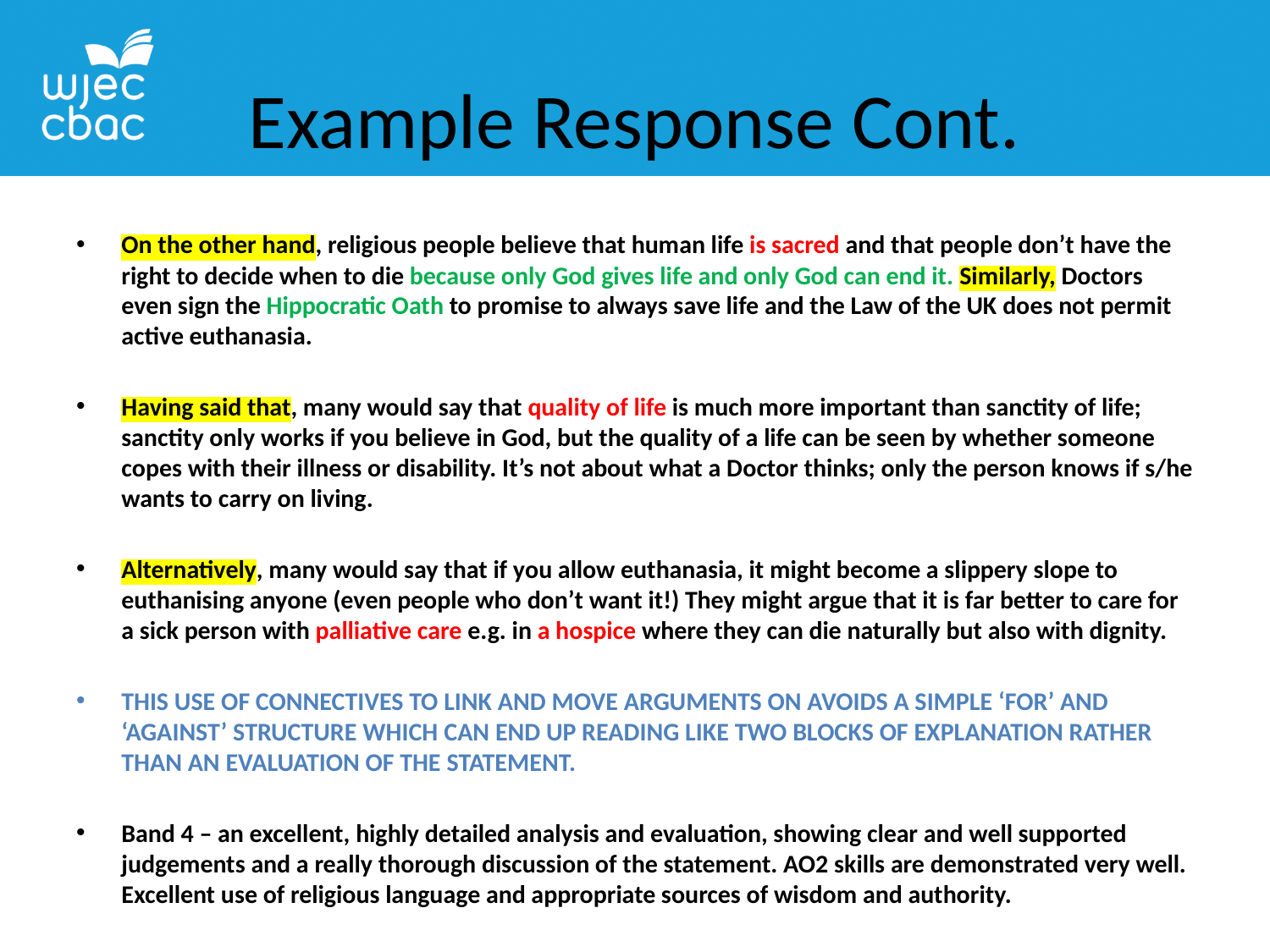

# Example Response Cont.
On the other hand, religious people believe that human life is sacred and that people don’t have the right to decide when to die because only God gives life and only God can end it. Similarly, Doctors even sign the Hippocratic Oath to promise to always save life and the Law of the UK does not permit active euthanasia.

Having said that, many would say that quality of life is much more important than sanctity of life; sanctity only works if you believe in God, but the quality of a life can be seen by whether someone copes with their illness or disability. It’s not about what a Doctor thinks; only the person knows if s/he wants to carry on living.

Alternatively, many would say that if you allow euthanasia, it might become a slippery slope to euthanising anyone (even people who don’t want it!) They might argue that it is far better to care for a sick person with palliative care e.g. in a hospice where they can die naturally but also with dignity.

THIS USE OF CONNECTIVES TO LINK AND MOVE ARGUMENTS ON AVOIDS A SIMPLE ‘FOR’ AND ‘AGAINST’ STRUCTURE WHICH CAN END UP READING LIKE TWO BLOCKS OF EXPLANATION RATHER THAN AN EVALUATION OF THE STATEMENT.

Band 4 – an excellent, highly detailed analysis and evaluation, showing clear and well supported judgements and a really thorough discussion of the statement. AO2 skills are demonstrated very well. Excellent use of religious language and appropriate sources of wisdom and authority.